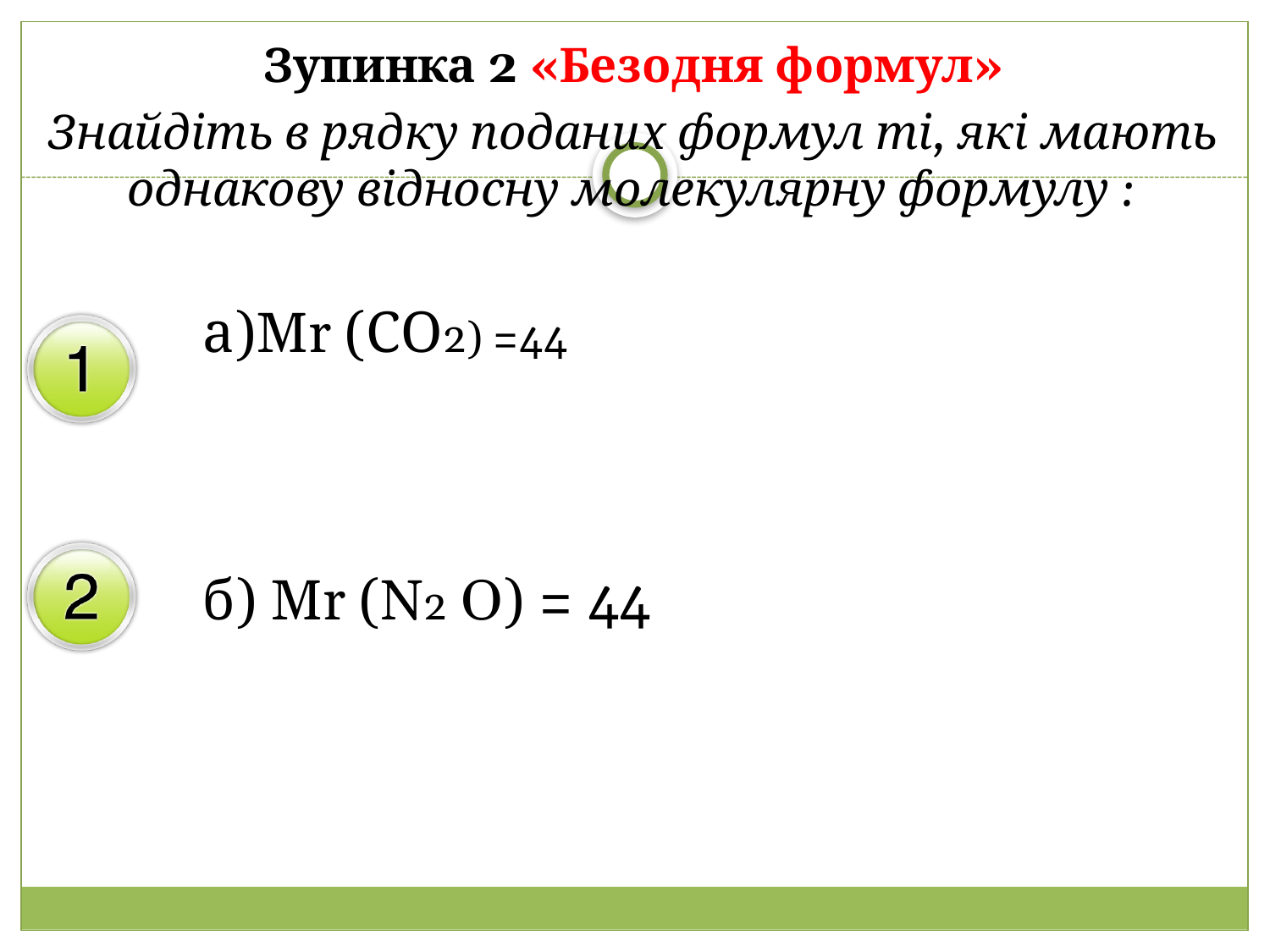

Зупинка 2 «Безодня формул»
Знайдіть в рядку поданих формул ті, які мають однакову відносну молекулярну формулу :

а)Mr (СО2) =44

б) Mr (N2 O) = 44